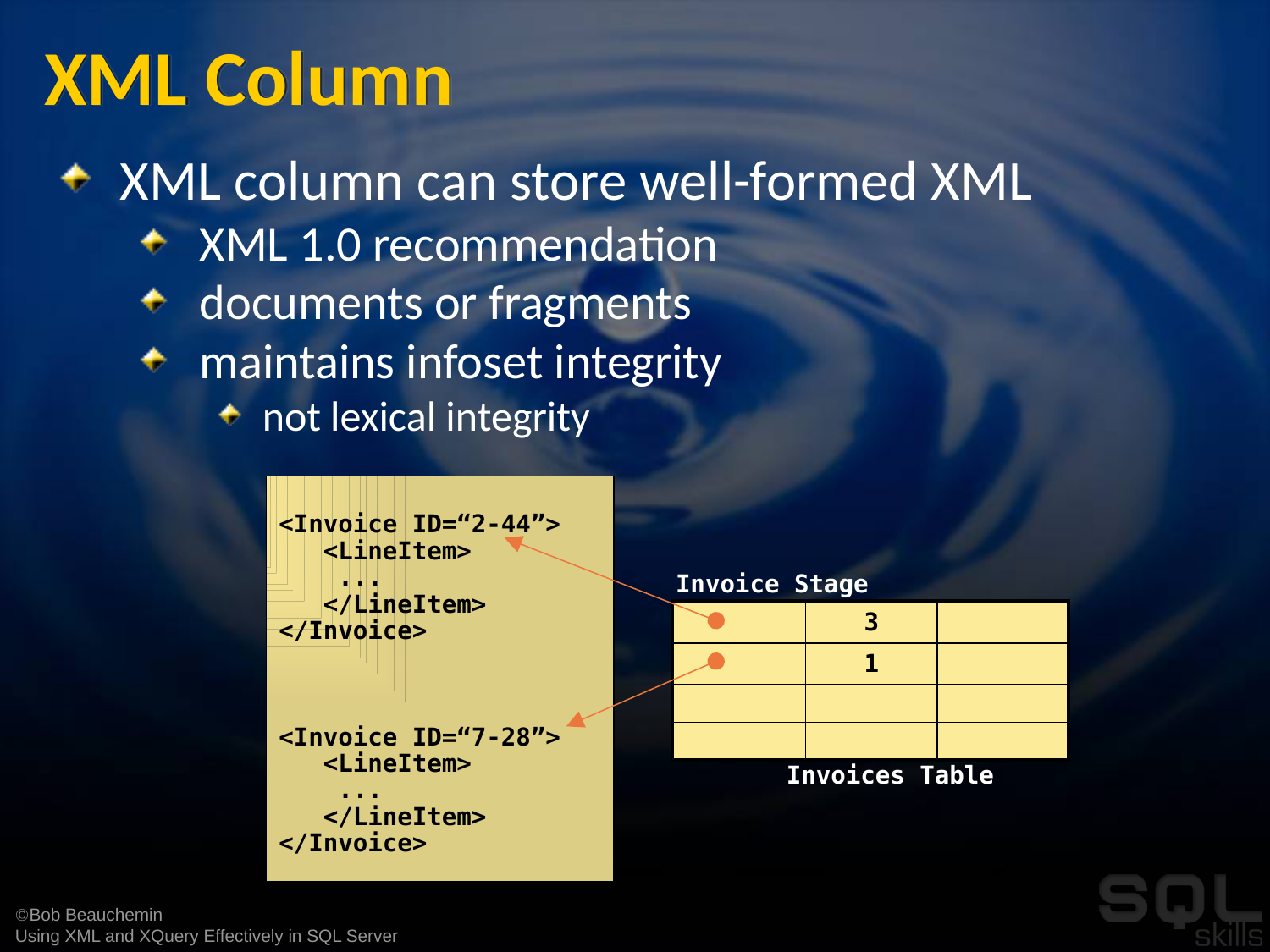

# XML Column
XML column can store well-formed XML
XML 1.0 recommendation
documents or fragments
maintains infoset integrity
not lexical integrity

<Invoice ID=“2-44”>
   <LineItem>
    ...
   </LineItem>
</Invoice>

<Invoice ID=“7-28”>
   <LineItem>
    ...
   </LineItem>
</Invoice>

Invoice Stage
|  | 3 |  |
| --- | --- | --- |
|  | 1 |  |
|  |  |  |
|  |  |  |
Invoices Table